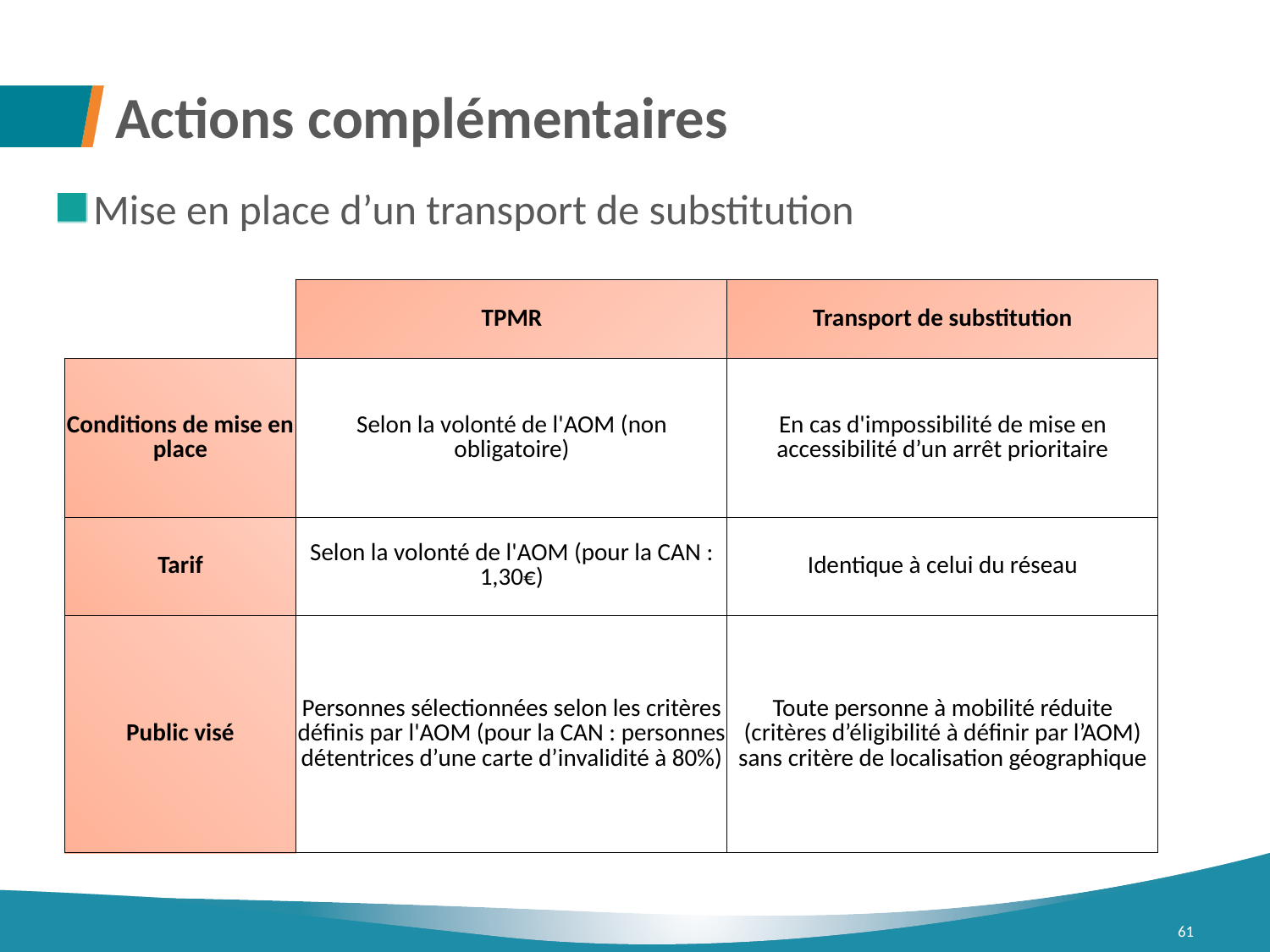

# Actions complémentaires
Mise en place d’un transport de substitution
|  | TPMR | Transport de substitution |
| --- | --- | --- |
| Conditions de mise en place | Selon la volonté de l'AOM (non obligatoire) | En cas d'impossibilité de mise en accessibilité d’un arrêt prioritaire |
| Tarif | Selon la volonté de l'AOM (pour la CAN : 1,30€) | Identique à celui du réseau |
| Public visé | Personnes sélectionnées selon les critères définis par l'AOM (pour la CAN : personnes détentrices d’une carte d’invalidité à 80%) | Toute personne à mobilité réduite (critères d’éligibilité à définir par l’AOM) sans critère de localisation géographique |
61